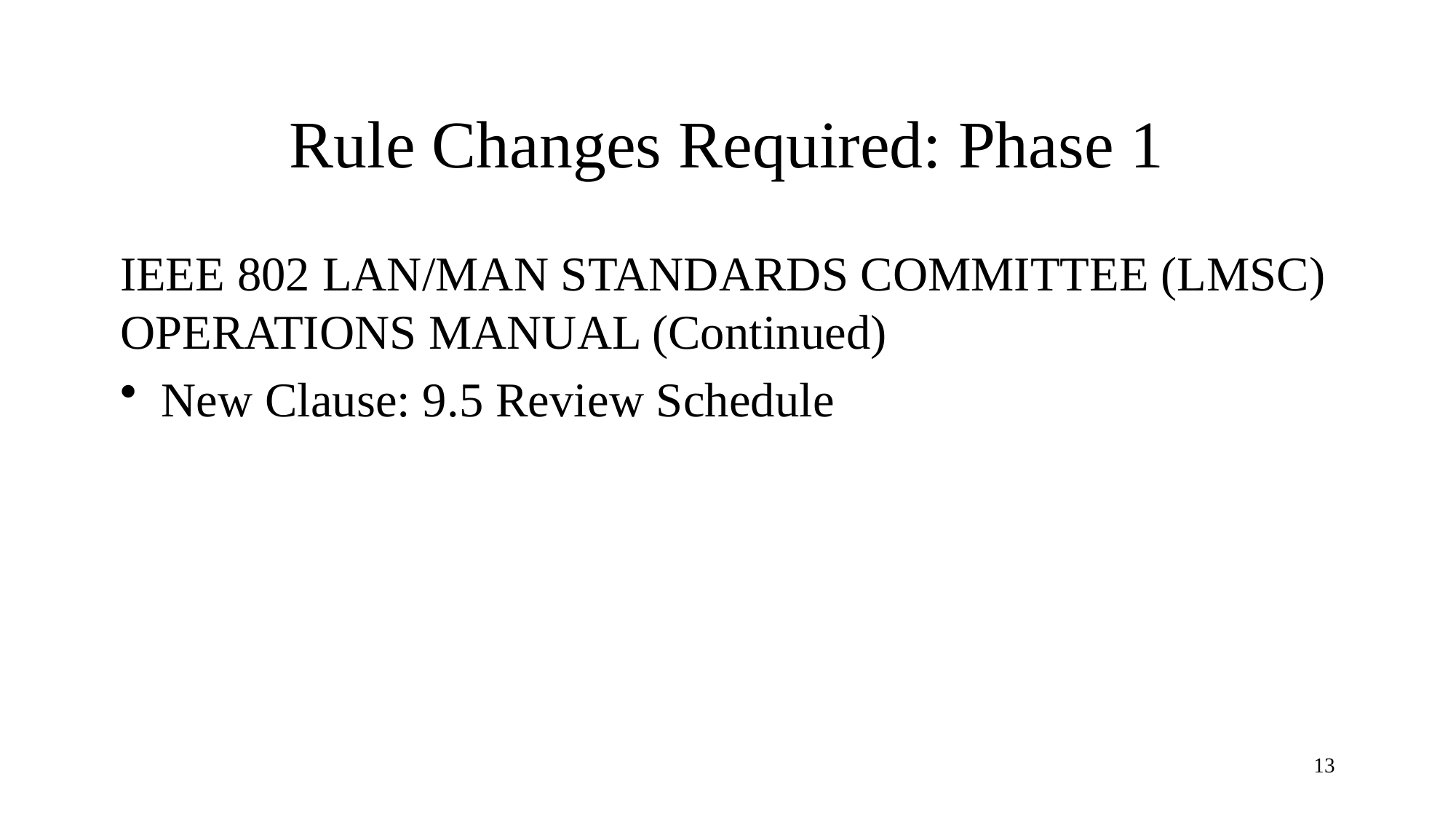

# Rule Changes Required: Phase 1
IEEE 802 LAN/MAN STANDARDS COMMITTEE (LMSC) OPERATIONS MANUAL (Continued)
New Clause: 9.5 Review Schedule

13